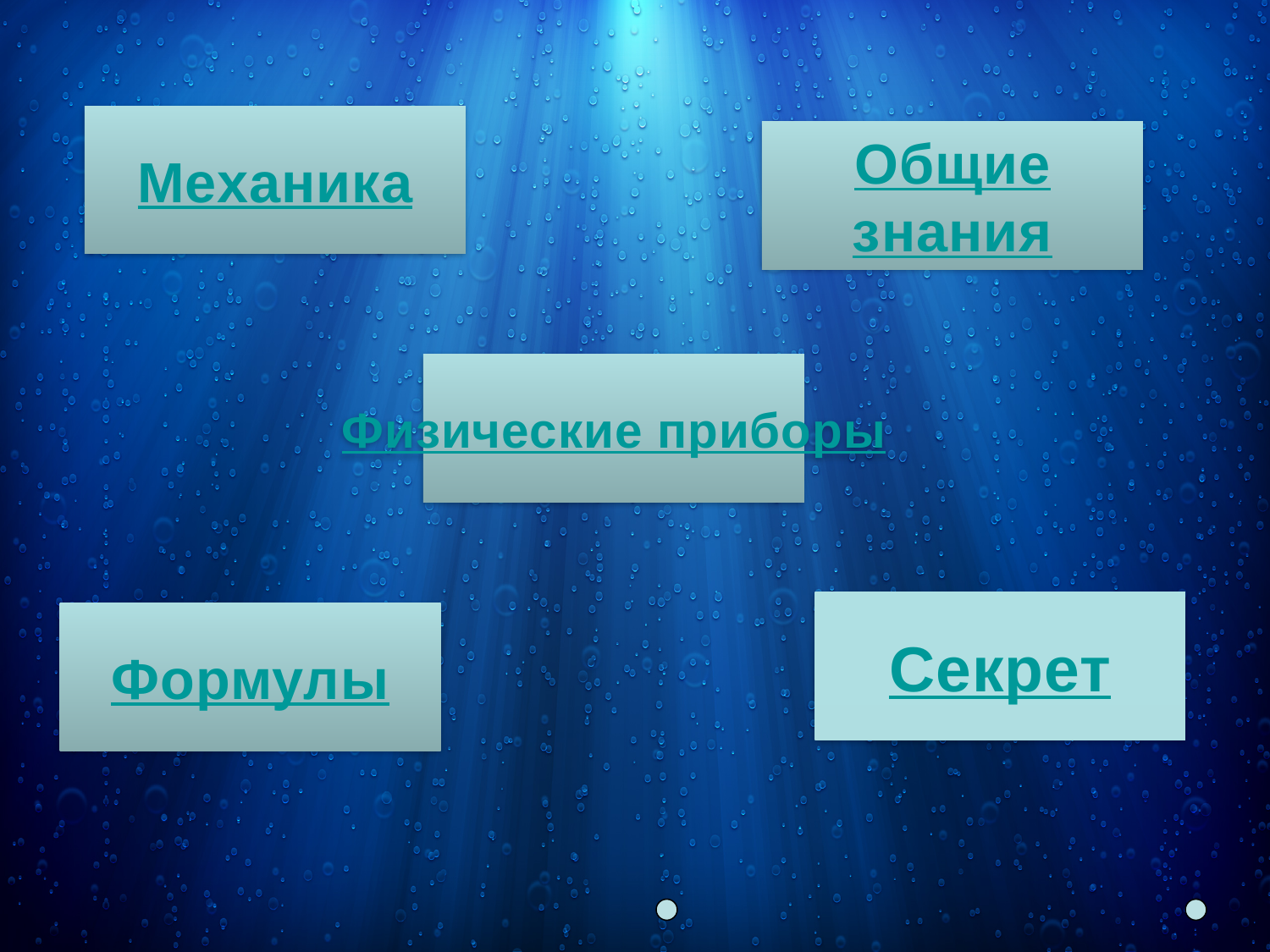

Механика
Общие
знания
Физические
приборы
Секрет
Формулы